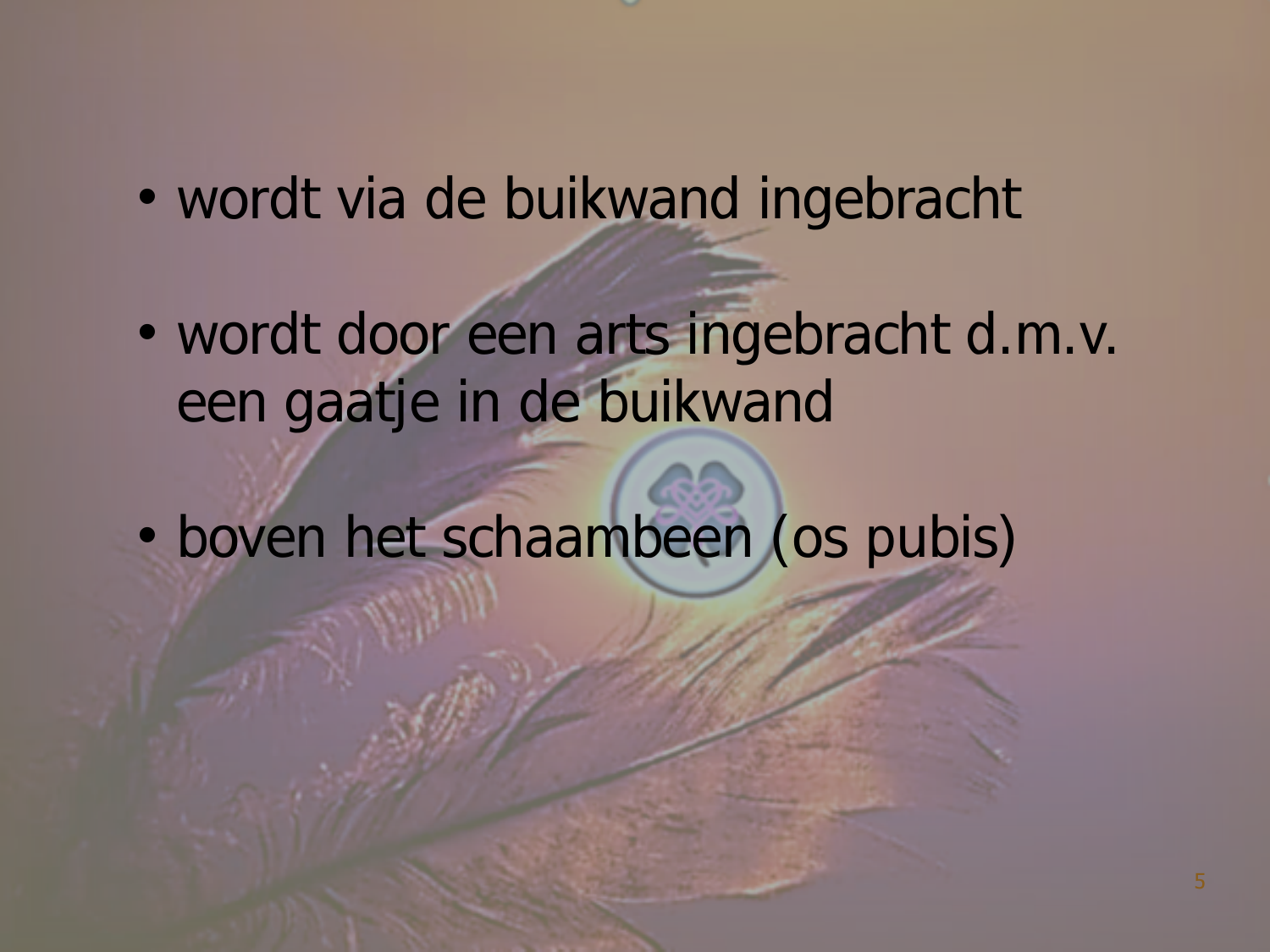

wordt via de buikwand ingebracht

wordt door een arts ingebracht d.m.v. een gaatje in de buikwand

boven het schaambeen (os pubis)

5